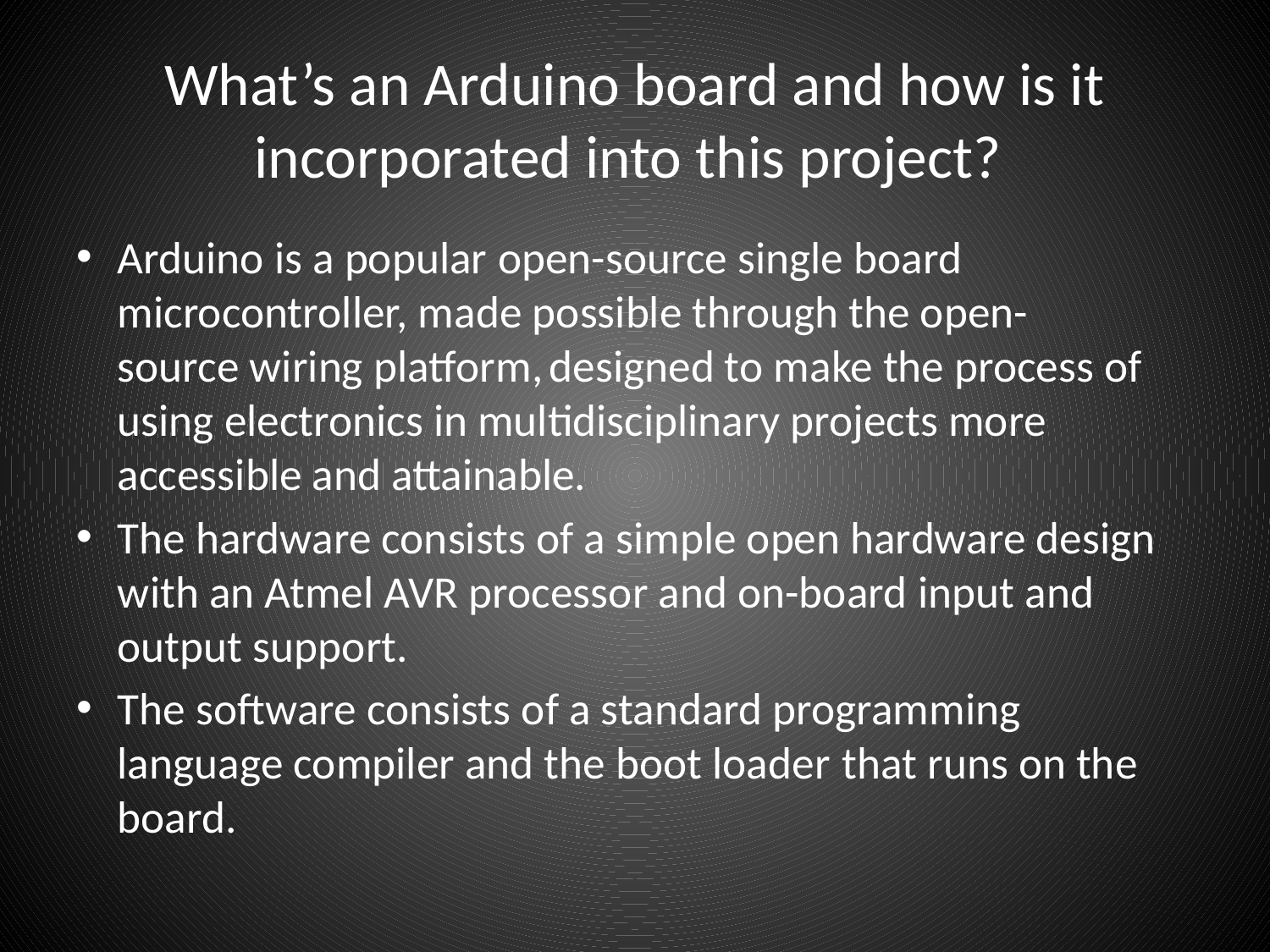

# What’s an Arduino board and how is it incorporated into this project?
Arduino is a popular open-source single board microcontroller, made possible through the open-source wiring platform, designed to make the process of using electronics in multidisciplinary projects more accessible and attainable.
The hardware consists of a simple open hardware design with an Atmel AVR processor and on-board input and output support.
The software consists of a standard programming language compiler and the boot loader that runs on the board.